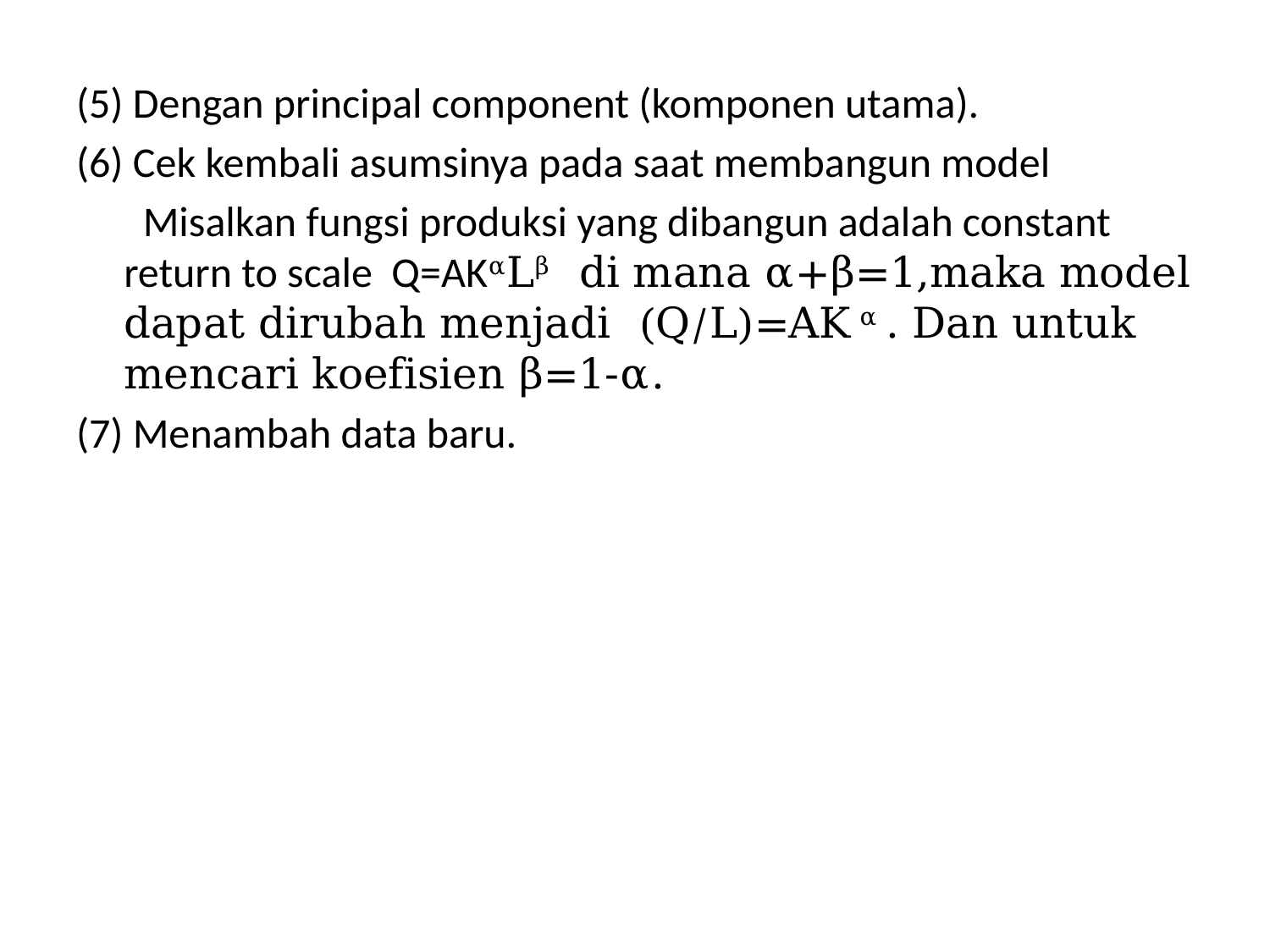

(5) Dengan principal component (komponen utama).
(6) Cek kembali asumsinya pada saat membangun model
       Misalkan fungsi produksi yang dibangun adalah constant return to scale  Q=AKαLβ   di mana α+β=1,maka model dapat dirubah menjadi  (Q/L)=AK α . Dan untuk mencari koefisien β=1-α.
(7) Menambah data baru.